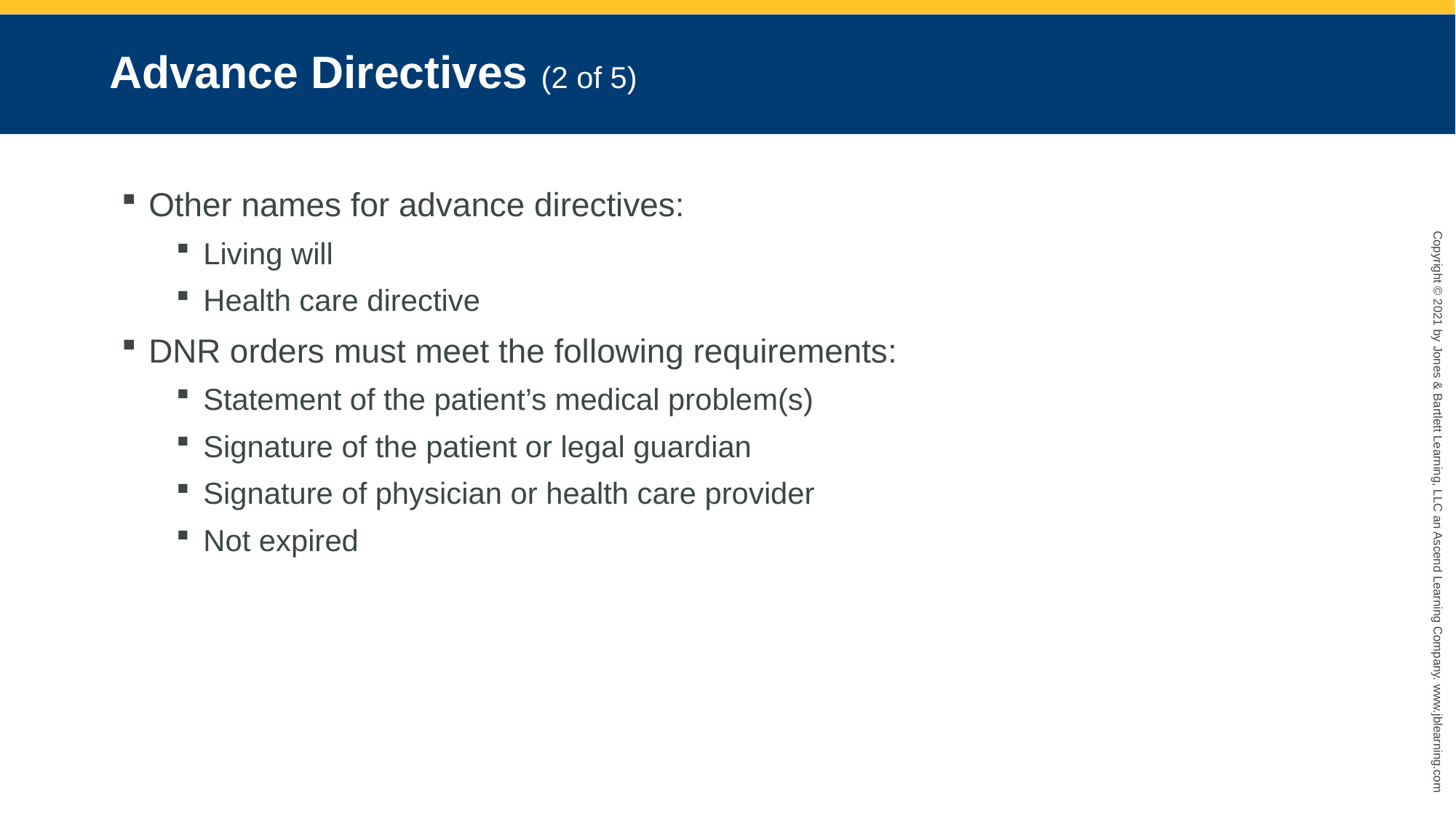

# Advance Directives (2 of 5)
Other names for advance directives:
Living will
Health care directive
DNR orders must meet the following requirements:
Statement of the patient’s medical problem(s)
Signature of the patient or legal guardian
Signature of physician or health care provider
Not expired